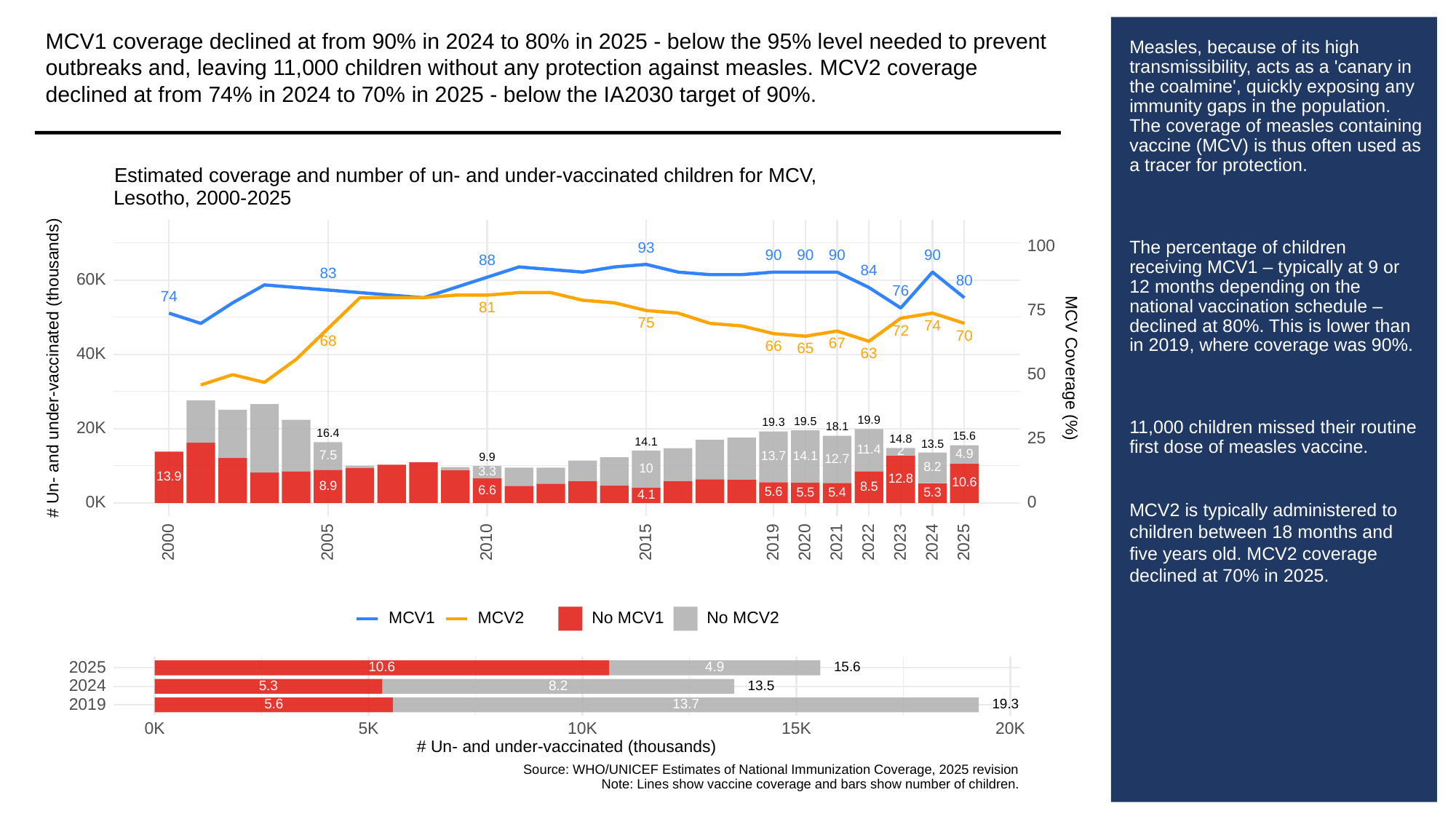

MCV1 coverage declined at from 90% in 2024 to 80% in 2025 - below the 95% level needed to prevent outbreaks and, leaving 11,000 children without any protection against measles. MCV2 coverage declined at from 74% in 2024 to 70% in 2025 - below the IA2030 target of 90%.
# Measles, because of its high transmissibility, acts as a 'canary in the coalmine', quickly exposing any immunity gaps in the population. The coverage of measles containing vaccine (MCV) is thus often used as a tracer for protection.

The percentage of children receiving MCV1 – typically at 9 or 12 months depending on the national vaccination schedule – declined at 80%. This is lower than in 2019, where coverage was 90%.

11,000 children missed their routine first dose of measles vaccine.

MCV2 is typically administered to children between 18 months and five years old. MCV2 coverage declined at 70% in 2025.

Estimated coverage and number of un- and under-vaccinated children for MCV,
Lesotho, 2000-2025

100
93

90
90
90
90
88

84
83
60K
80

76
74

81
75

75
74
72
70
68
67
66
65
40K
63

# Un- and under-vaccinated (thousands)
MCV Coverage (%)
50

19.9
19.5
19.3

20K
18.1

16.4

15.6
25
14.8

14.1

13.5

11.4
2

4.9

7.5

14.1
13.7

9.9
12.7

8.2

10

3.3

13.9

12.8

10.6

8.9

8.5

6.6

5.6
5.5
5.4
5.3
4.1
0K
0

2023
2000
2005
2010
2015
2019
2020
2021
2022
2024
2025

MCV1
MCV2
No MCV1
No MCV2

2025
10.6
4.9
15.6

2024
5.3
13.5
8.2

2019
13.7
19.3
5.6

0K
10K
15K
20K
5K
# Un- and under-vaccinated (thousands)
Source: WHO/UNICEF Estimates of National Immunization Coverage, 2025 revision
Note: Lines show vaccine coverage and bars show number of children.